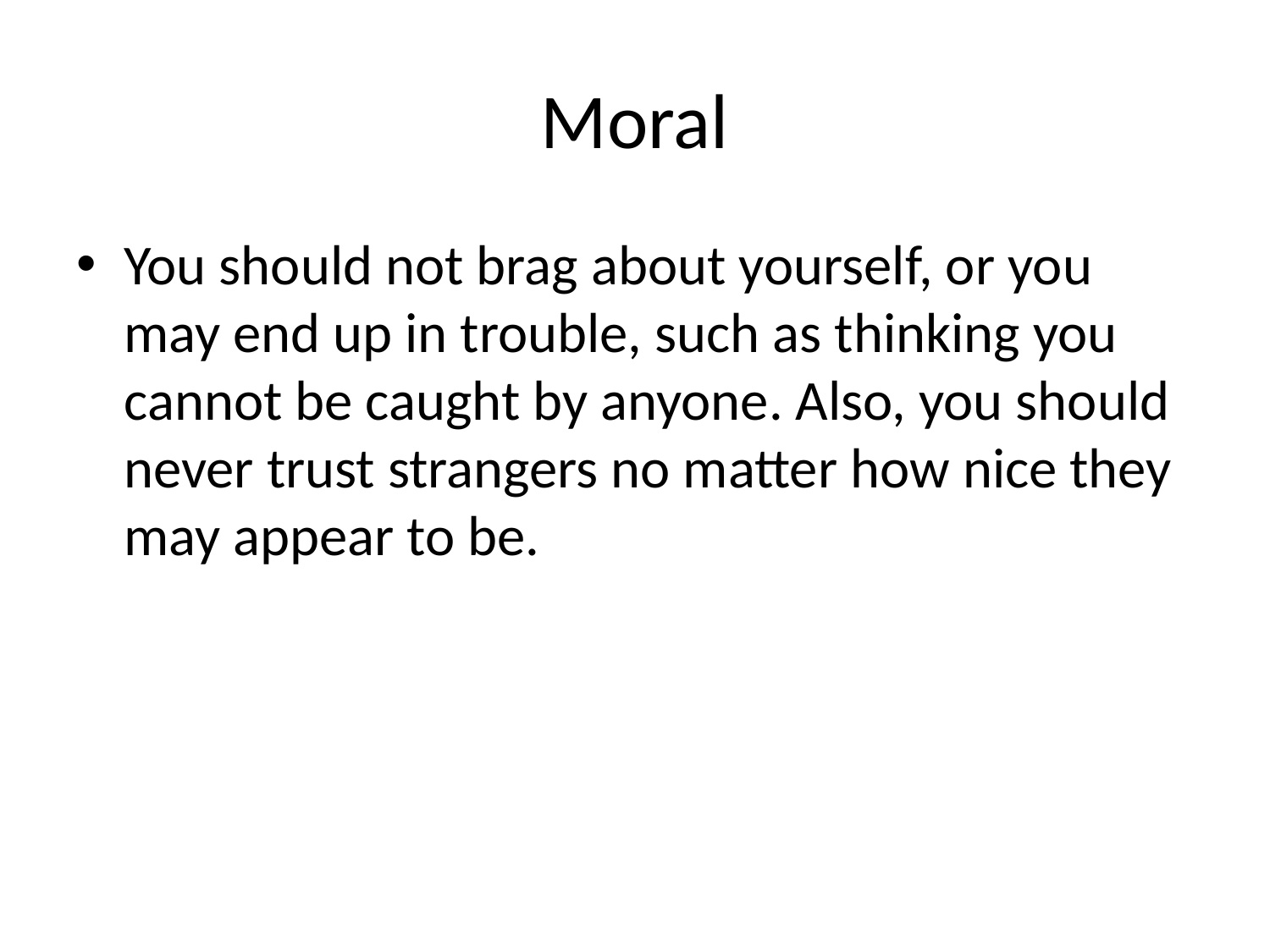

# Moral
You should not brag about yourself, or you may end up in trouble, such as thinking you cannot be caught by anyone. Also, you should never trust strangers no matter how nice they may appear to be.